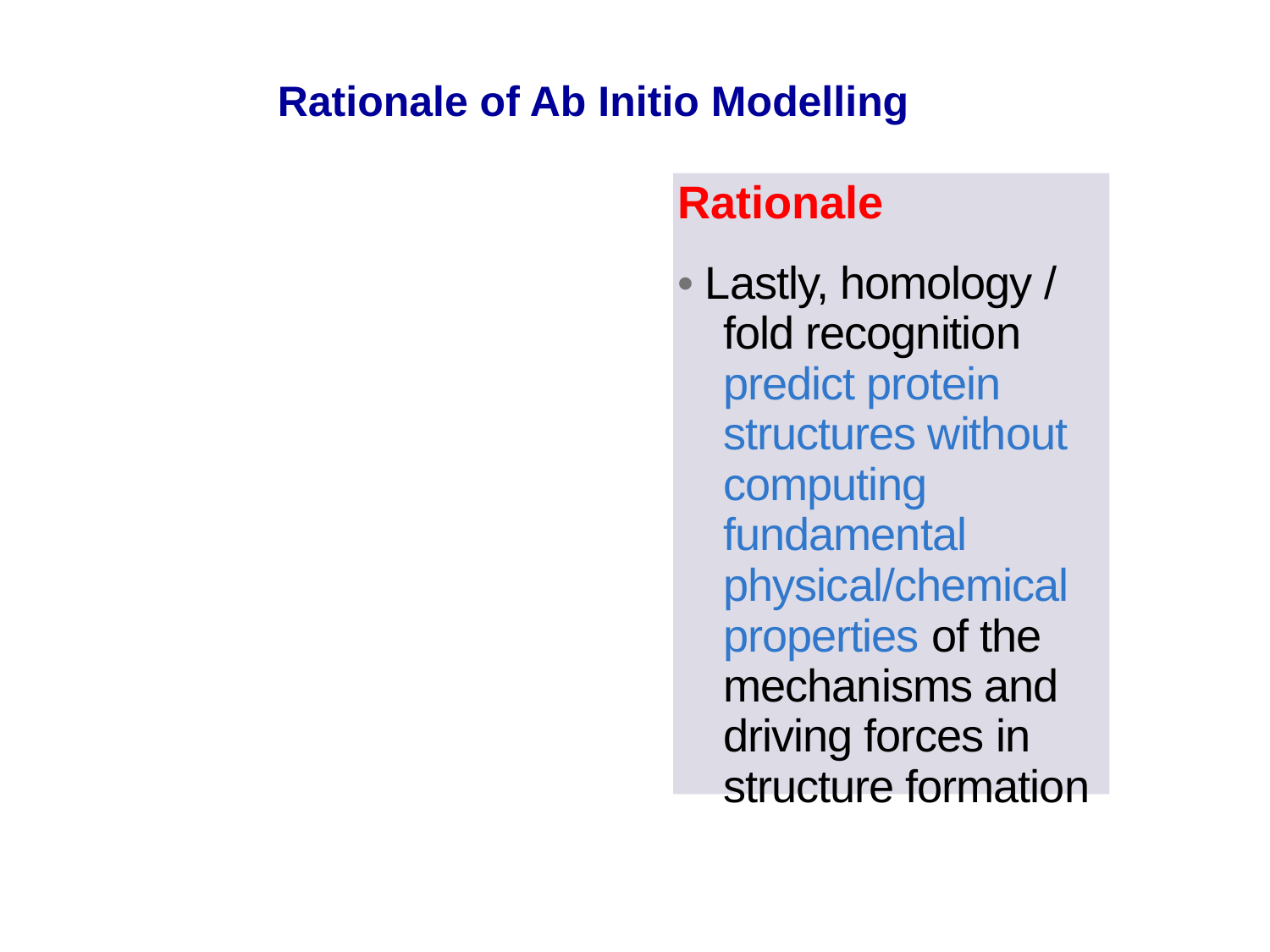

Rationale of Ab Initio Modelling
Rationale
• Lastly, homology / fold recognition predict protein structures without computing fundamental physical/chemical properties of the mechanisms and driving forces in structure formation